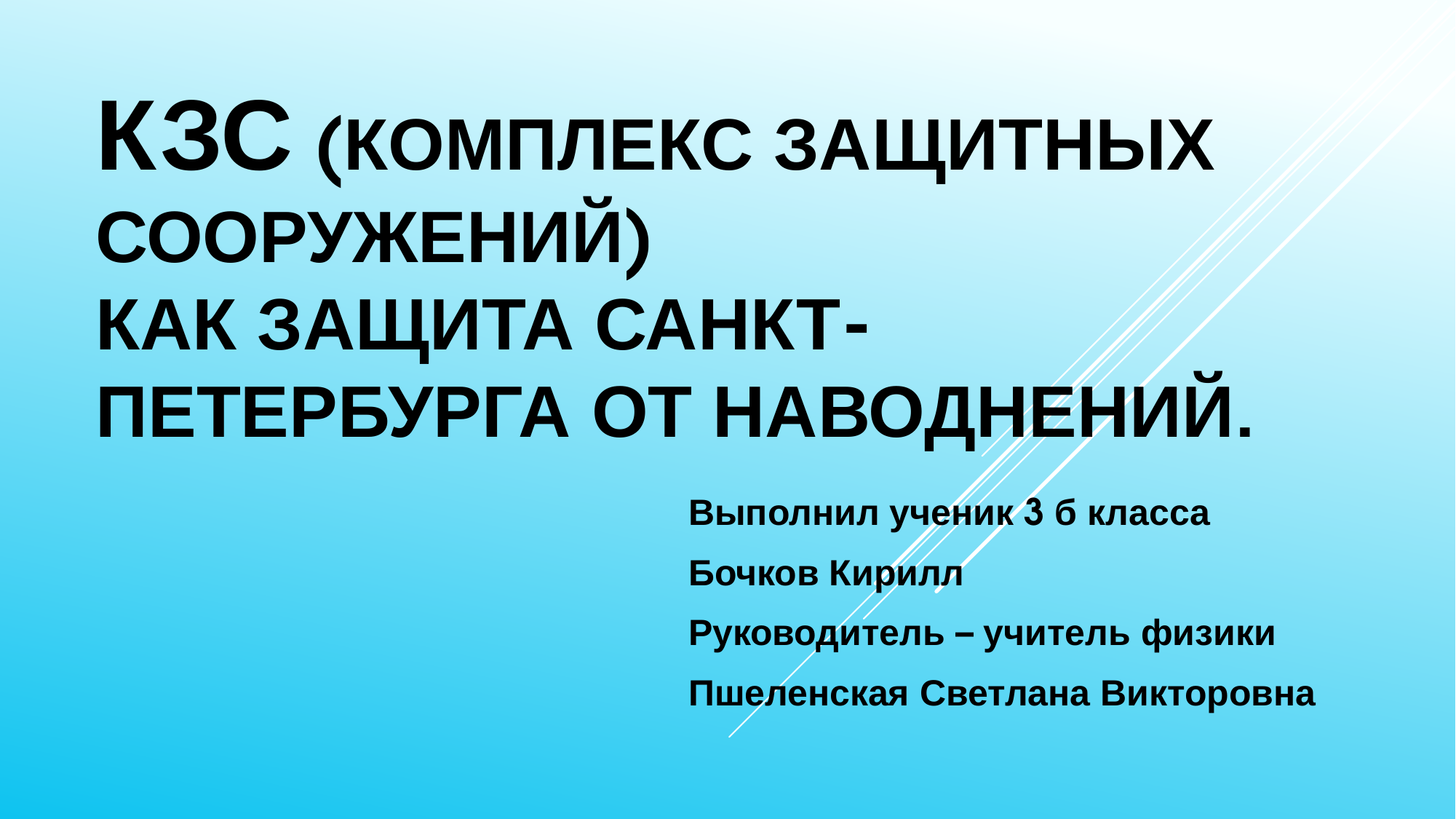

# КЗС (комплекс защитных сооружений) как защита Санкт-Петербурга от наводнений.
Выполнил ученик 3 б класса
Бочков Кирилл
Руководитель – учитель физики
Пшеленская Светлана Викторовна